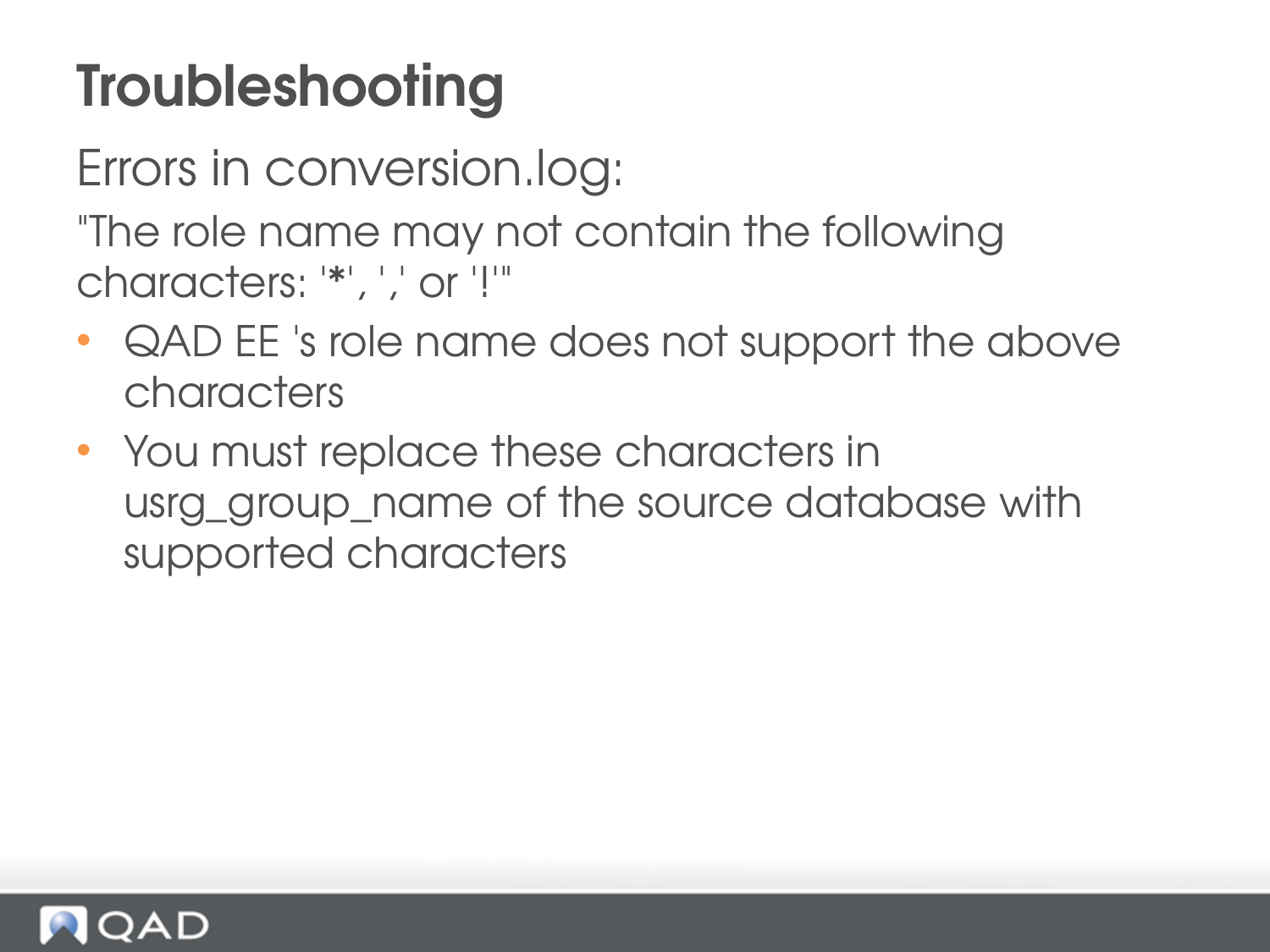

# Troubleshooting
Errors in conversion.log:
"The role name may not contain the following characters: '*', ',' or '!'"
QAD EE 's role name does not support the above characters
You must replace these characters in usrg_group_name of the source database with supported characters